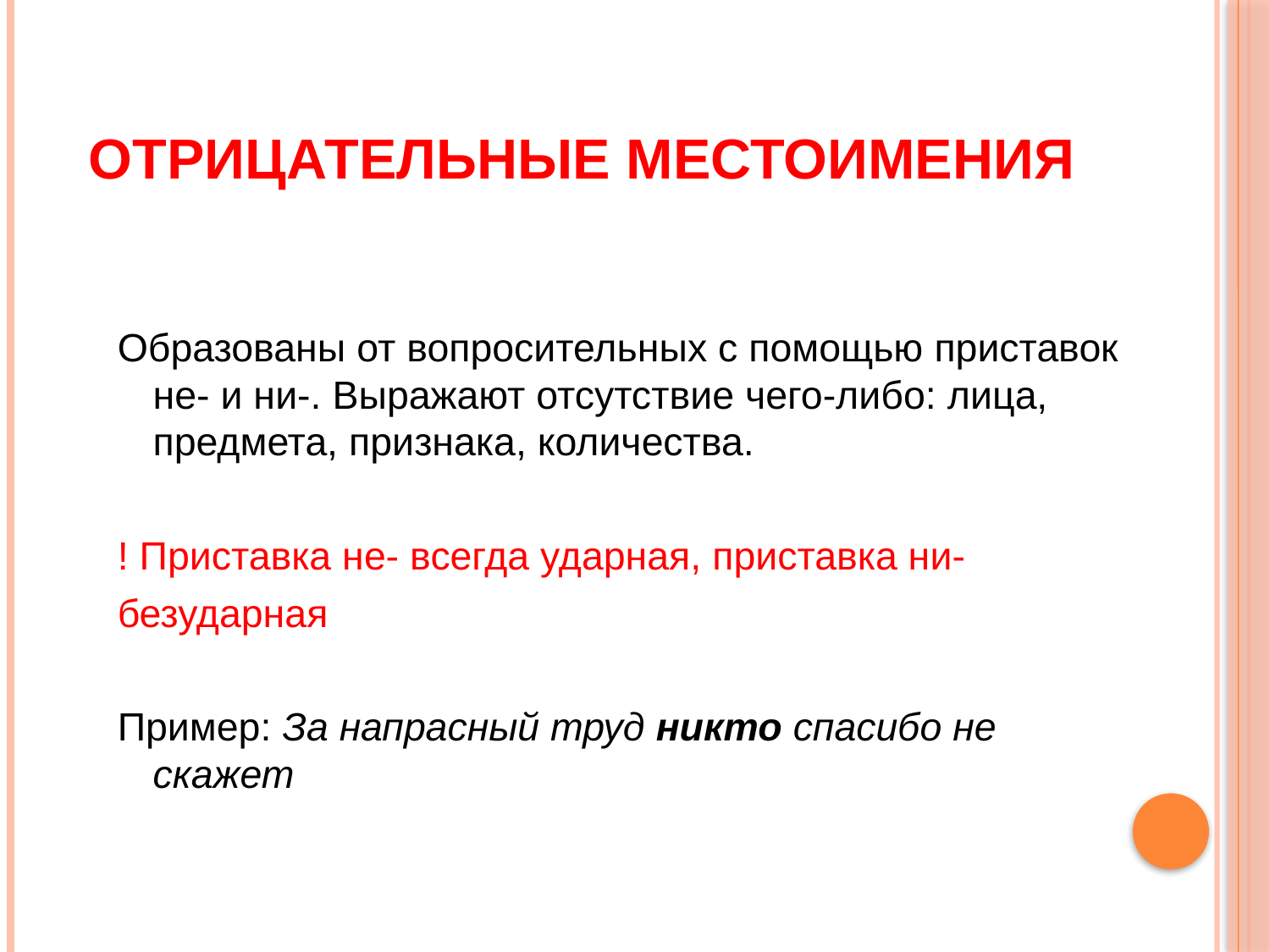

# Отрицательные местоимения
Образованы от вопросительных с помощью приставок не- и ни-. Выражают отсутствие чего-либо: лица, предмета, признака, количества.

! Приставка не- всегда ударная, приставка ни-
безударная

Пример: За напрасный труд никто спасибо не скажет